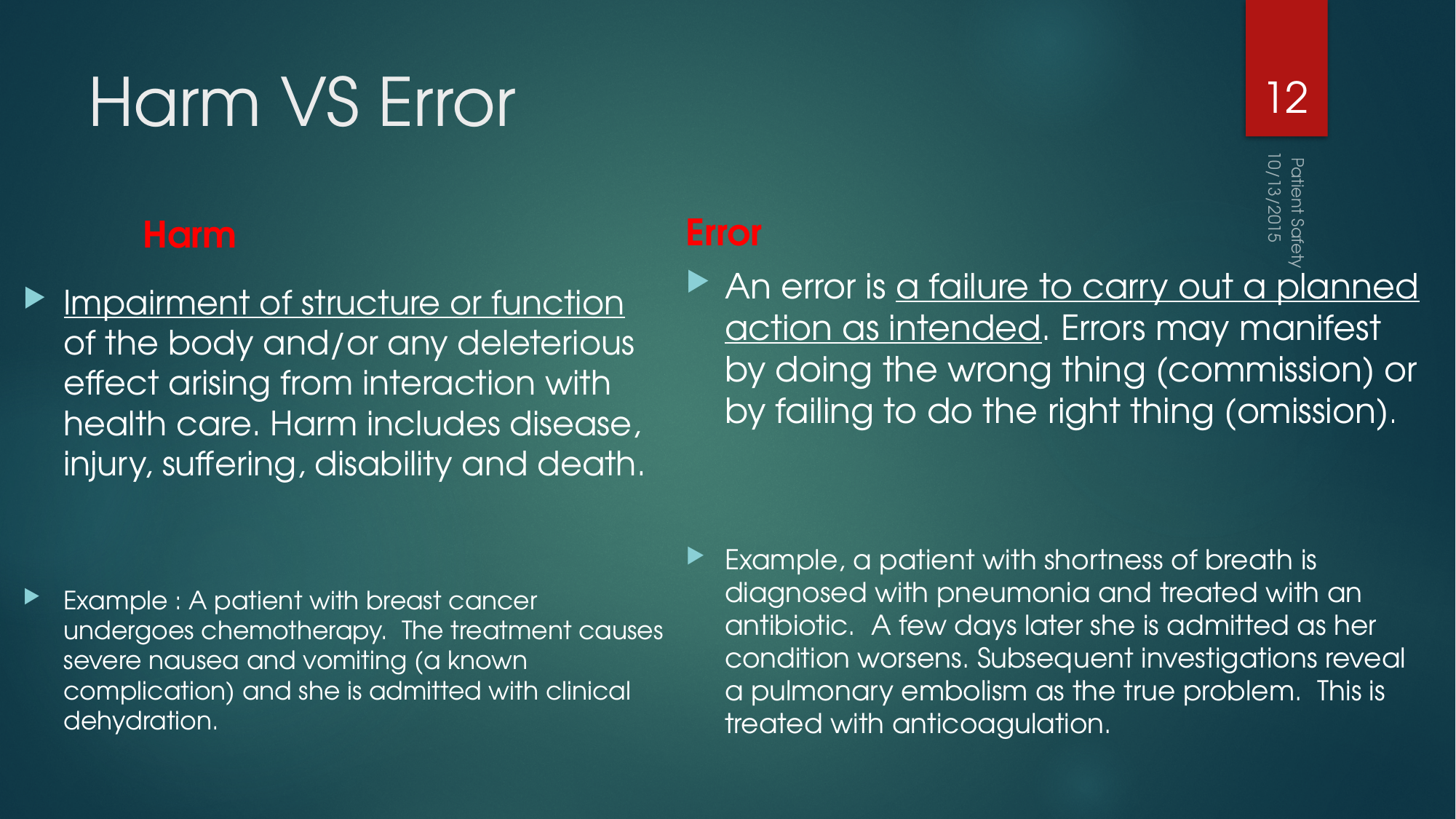

12
# Harm VS Error
10/13/2015
Error
Harm
An error is a failure to carry out a planned action as intended. Errors may manifest by doing the wrong thing (commission) or by failing to do the right thing (omission).

Example, a patient with shortness of breath is diagnosed with pneumonia and treated with an antibiotic.  A few days later she is admitted as her condition worsens. Subsequent investigations reveal a pulmonary embolism as the true problem.  This is treated with anticoagulation.

Impairment of structure or function of the body and/or any deleterious effect arising from interaction with health care. Harm includes disease, injury, suffering, disability and death.

Example : A patient with breast cancer undergoes chemotherapy.  The treatment causes severe nausea and vomiting (a known complication) and she is admitted with clinical dehydration.

Patient Safety